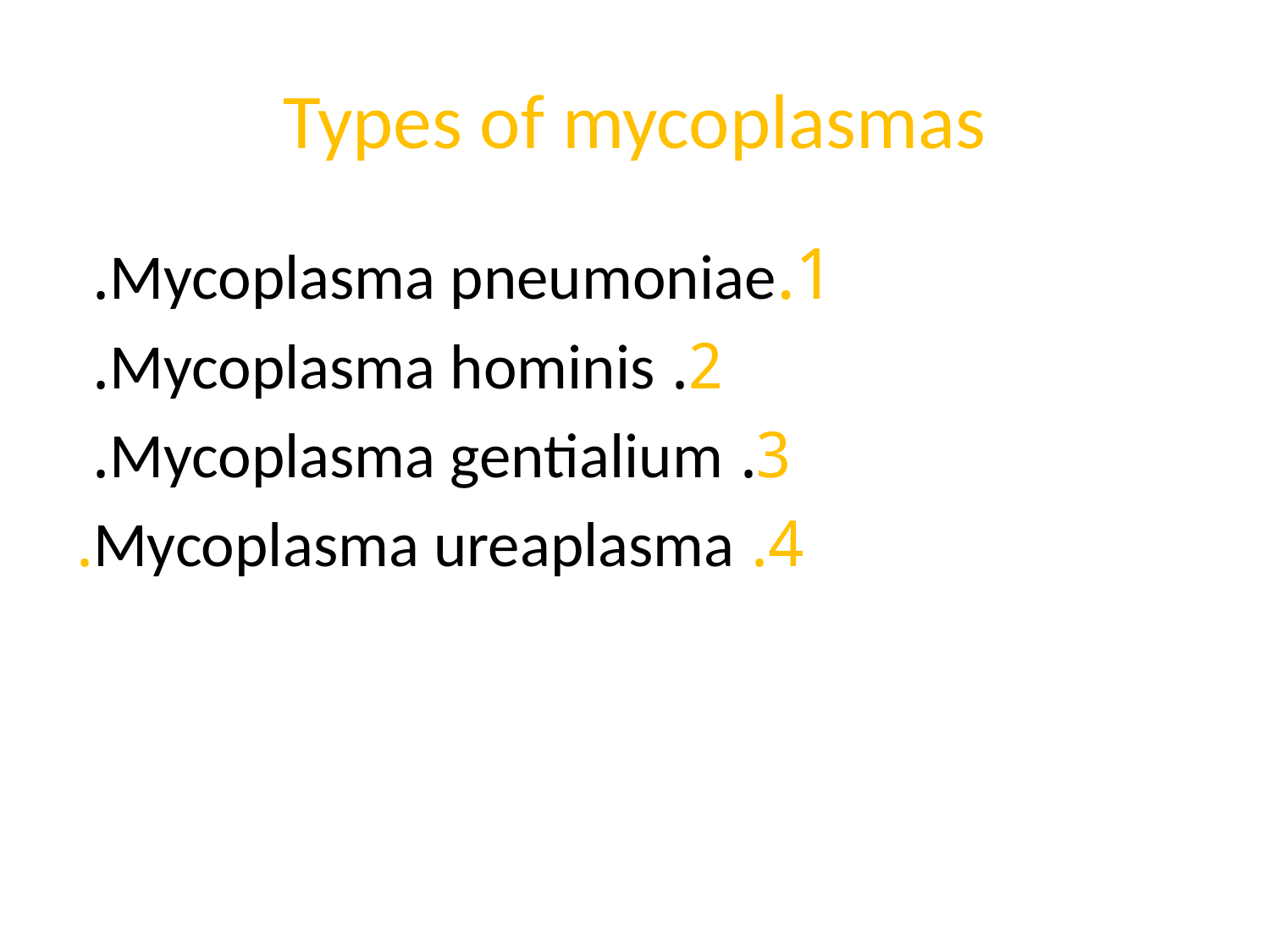

# Types of mycoplasmas
1.Mycoplasma pneumoniae.
2. Mycoplasma hominis.
3. Mycoplasma gentialium.
4. Mycoplasma ureaplasma.